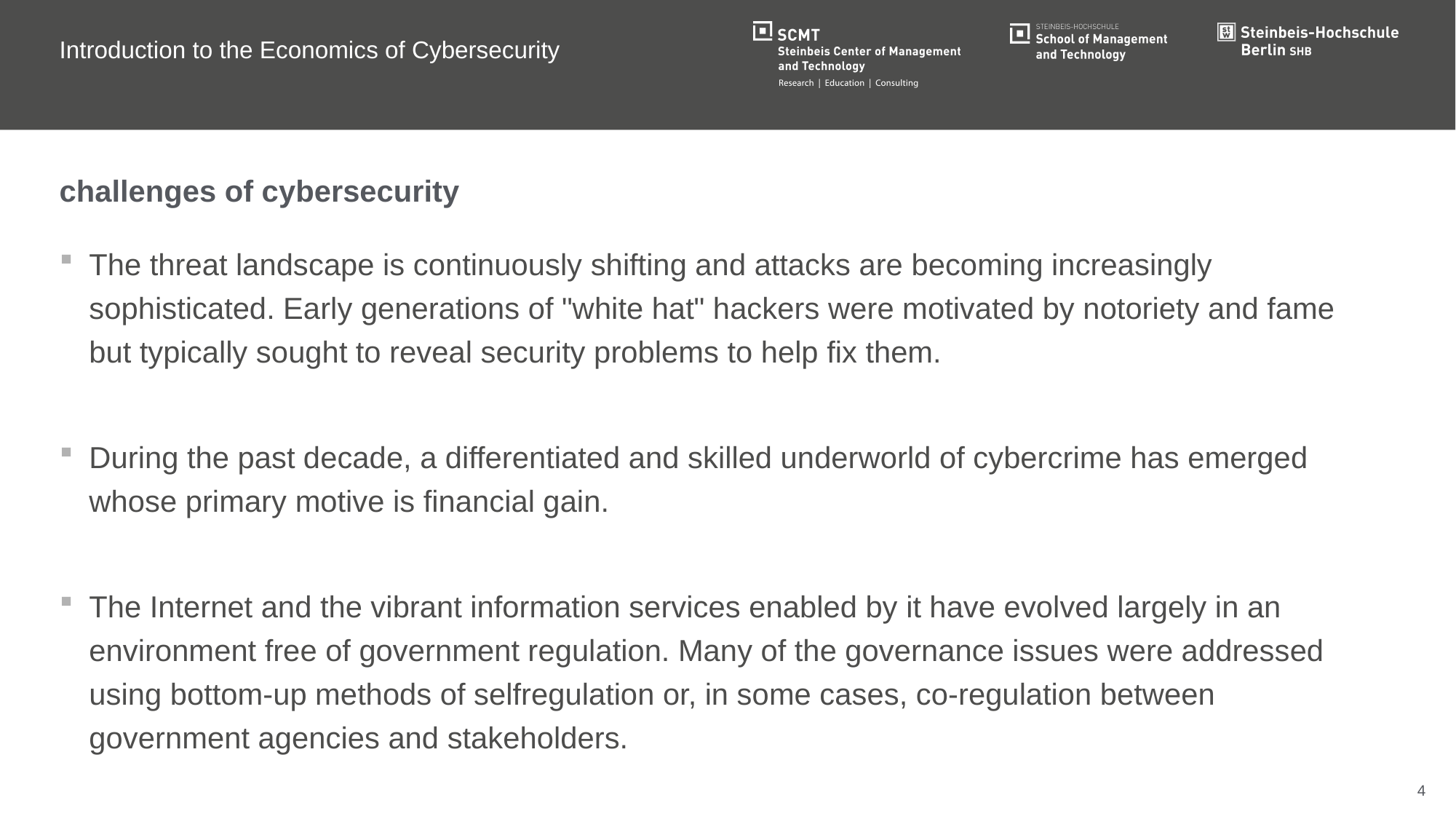

Introduction to the Economics of Cybersecurity

challenges of cybersecurity
The threat landscape is continuously shifting and attacks are becoming increasingly sophisticated. Early generations of "white hat" hackers were motivated by notoriety and fame but typically sought to reveal security problems to help fix them.

During the past decade, a differentiated and skilled underworld of cybercrime has emerged whose primary motive is financial gain.

The Internet and the vibrant information services enabled by it have evolved largely in an environment free of government regulation. Many of the governance issues were addressed using bottom-up methods of selfregulation or, in some cases, co-regulation between government agencies and stakeholders.